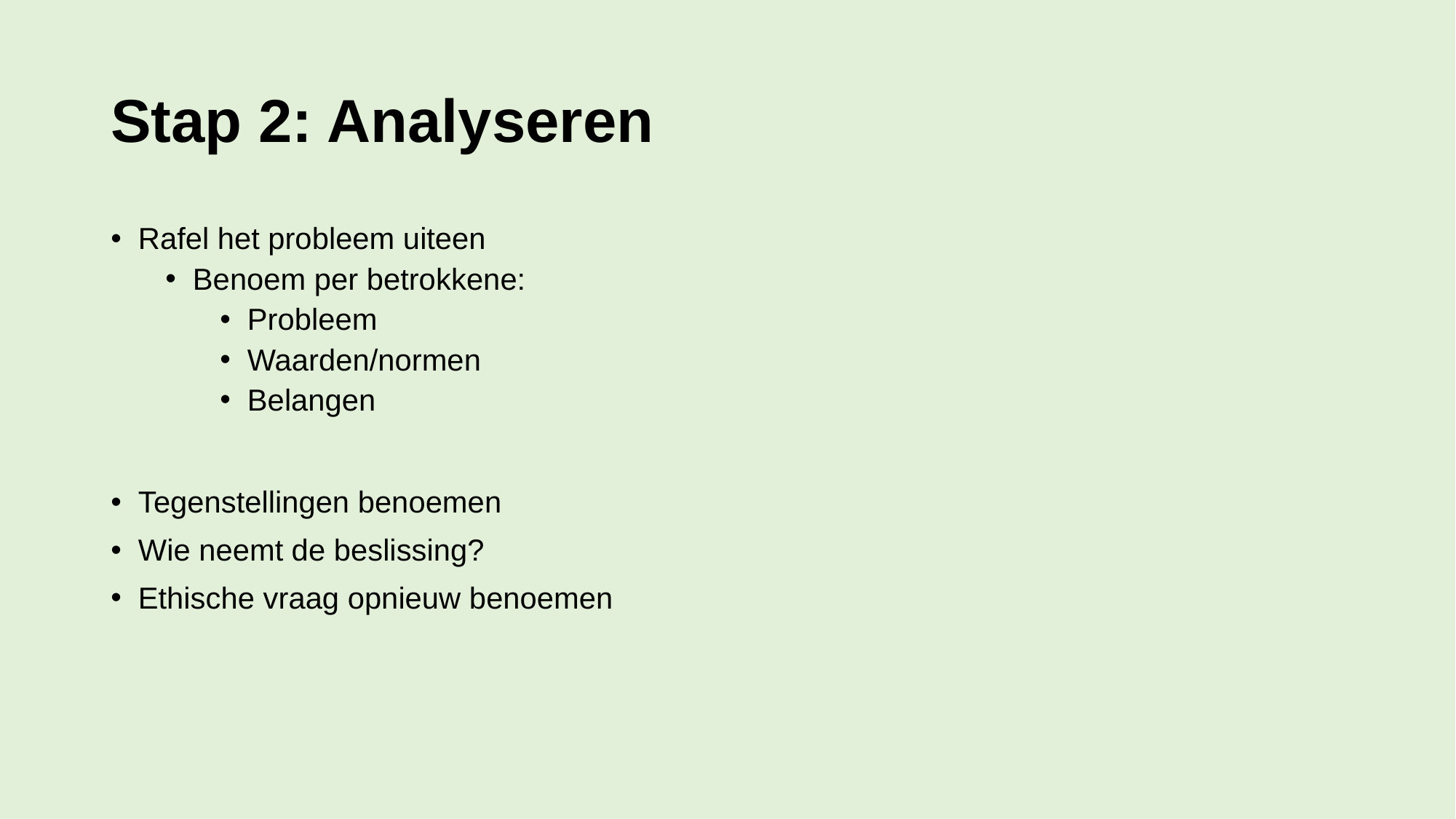

# Stap 2: Analyseren
Rafel het probleem uiteen
Benoem per betrokkene:
Probleem
Waarden/normen
Belangen

Tegenstellingen benoemen
Wie neemt de beslissing?
Ethische vraag opnieuw benoemen